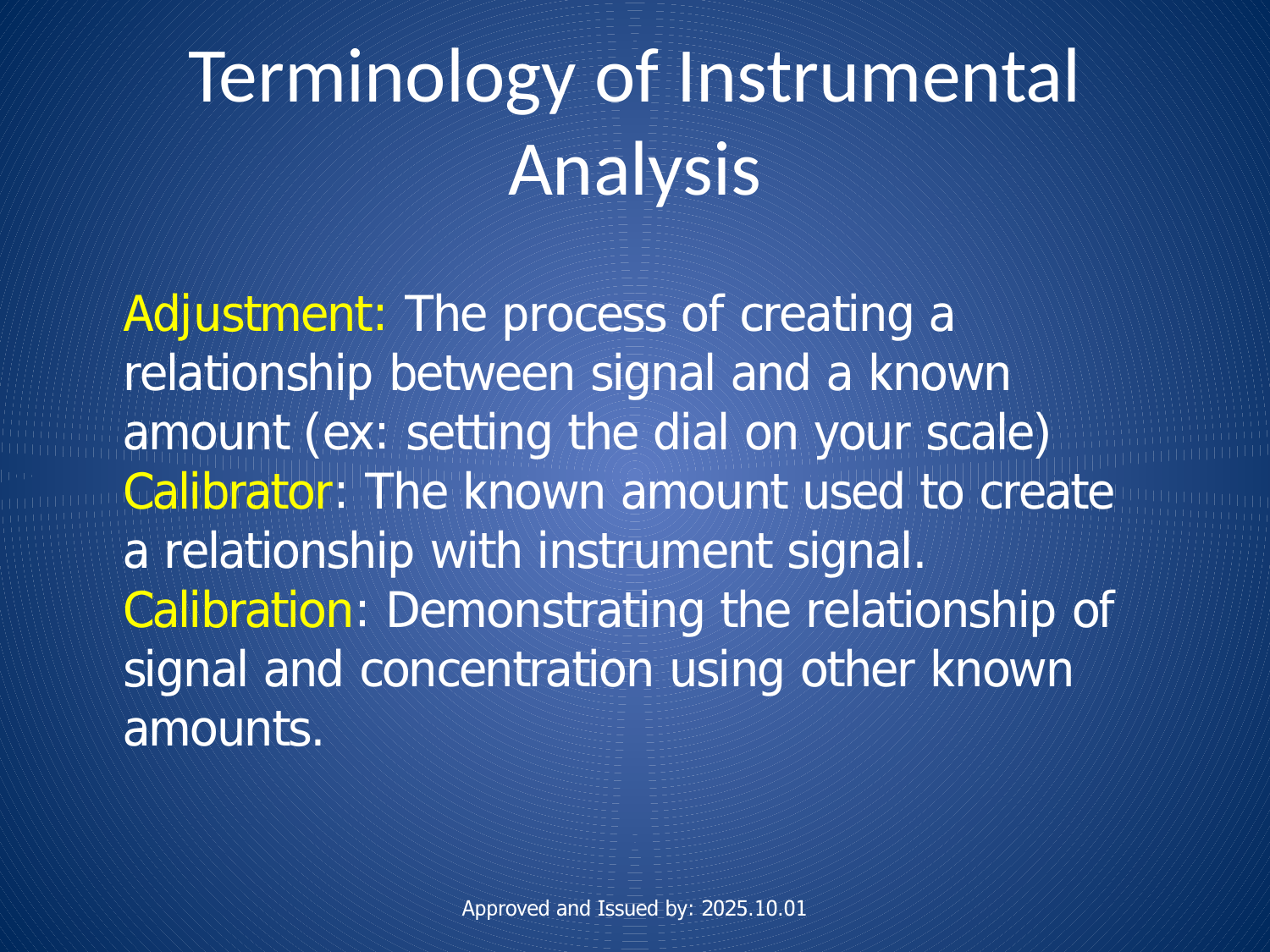

# Terminology of Instrumental Analysis
Adjustment: The process of creating a relationship between signal and a known amount (ex: setting the dial on your scale)
Calibrator: The known amount used to create a relationship with instrument signal.
Calibration: Demonstrating the relationship of signal and concentration using other known amounts.
Approved and Issued by: 2025.10.01